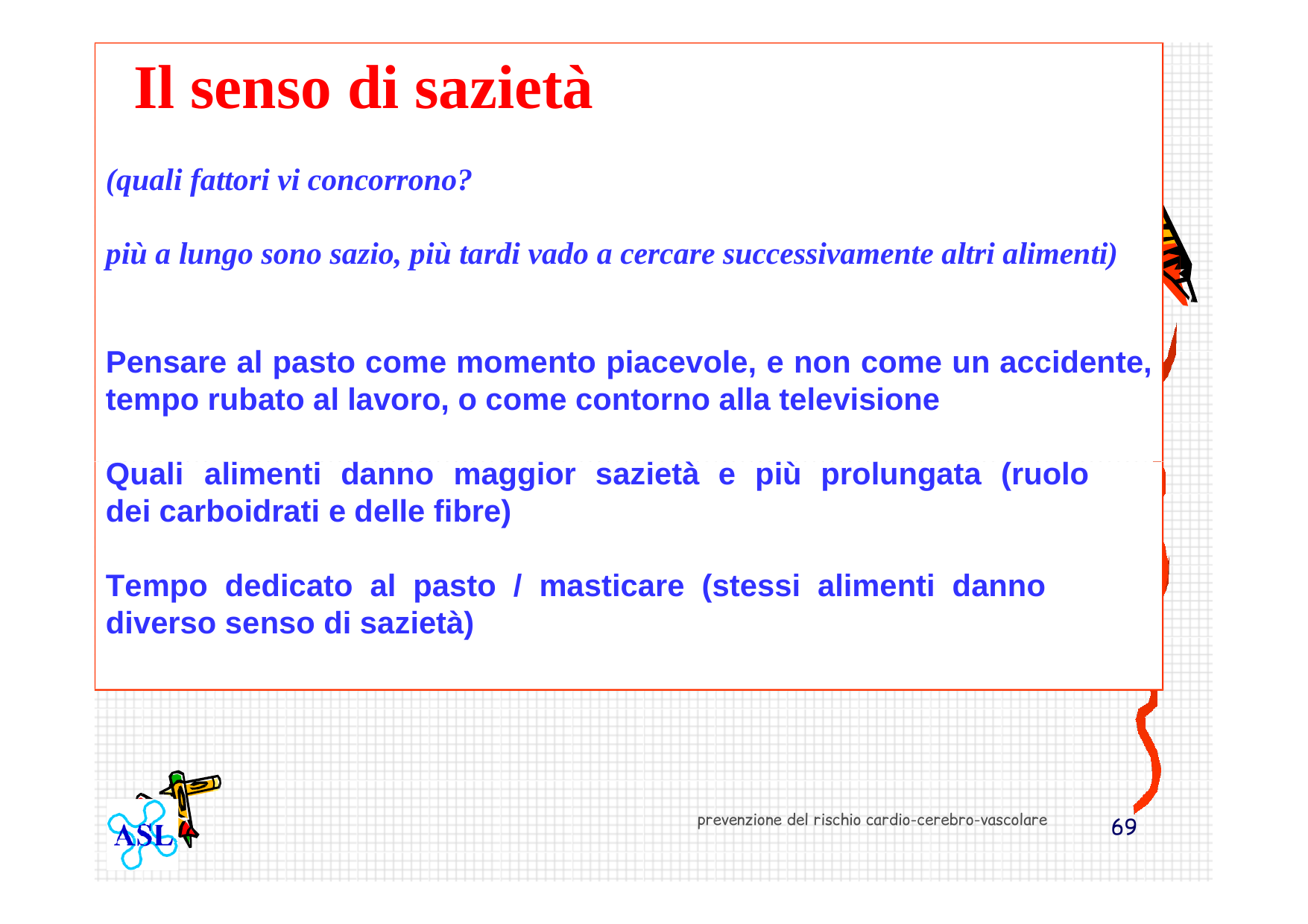

# Il senso di sazietà

Provincia Milano 1

(quali fattori vi concorrono?

più a lungo sono sazio, più tardi vado a cercare successivamente altri alimenti)

Pensare al pasto come momento piacevole, e non come un accidente, tempo rubato al lavoro, o come contorno alla televisione

Quali	alimenti	danno	maggior	sazietà	e	più	prolungata	(ruolo	dei carboidrati e delle fibre)

Tempo  dedicato  al  pasto  /  masticare  (stessi  alimenti  danno  diverso senso di sazietà)

prevenzione del rischio cardio-cerebro-vascolare

69